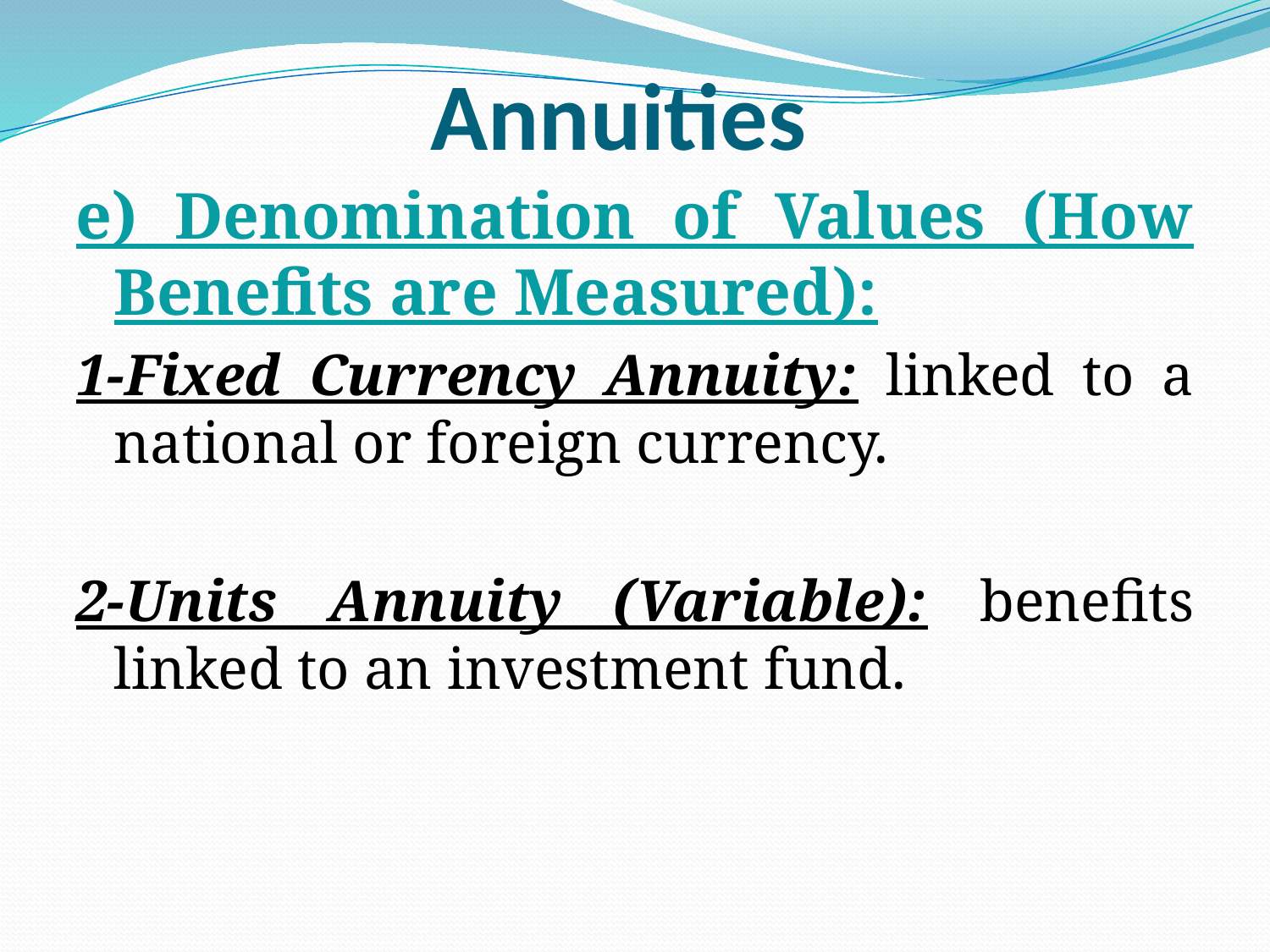

# Annuities
e) Denomination of Values (How Benefits are Measured):
1-Fixed Currency Annuity: linked to a national or foreign currency.

2-Units Annuity (Variable): benefits linked to an investment fund.